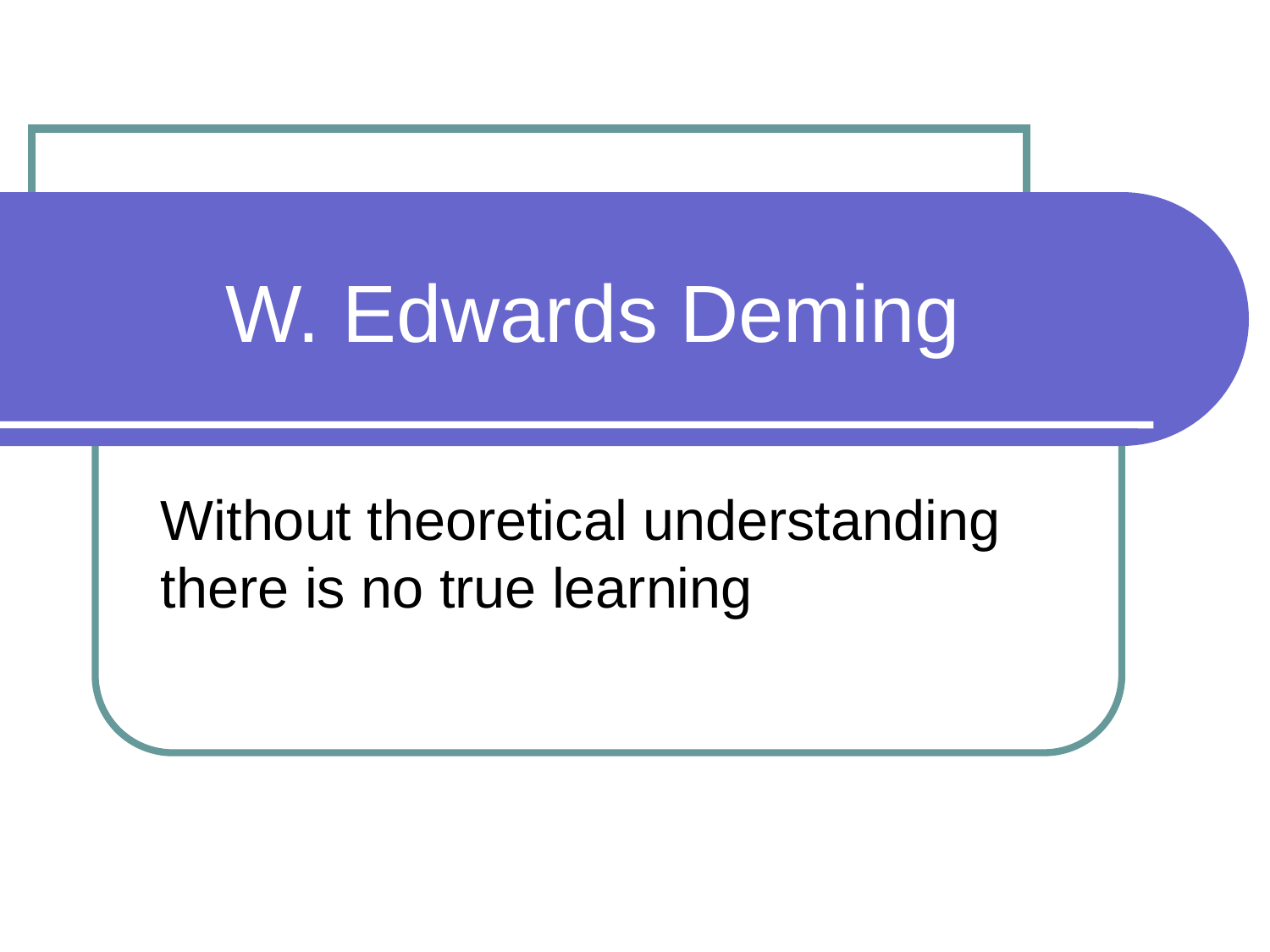

# W. Edwards Deming
Without theoretical understanding there is no true learning